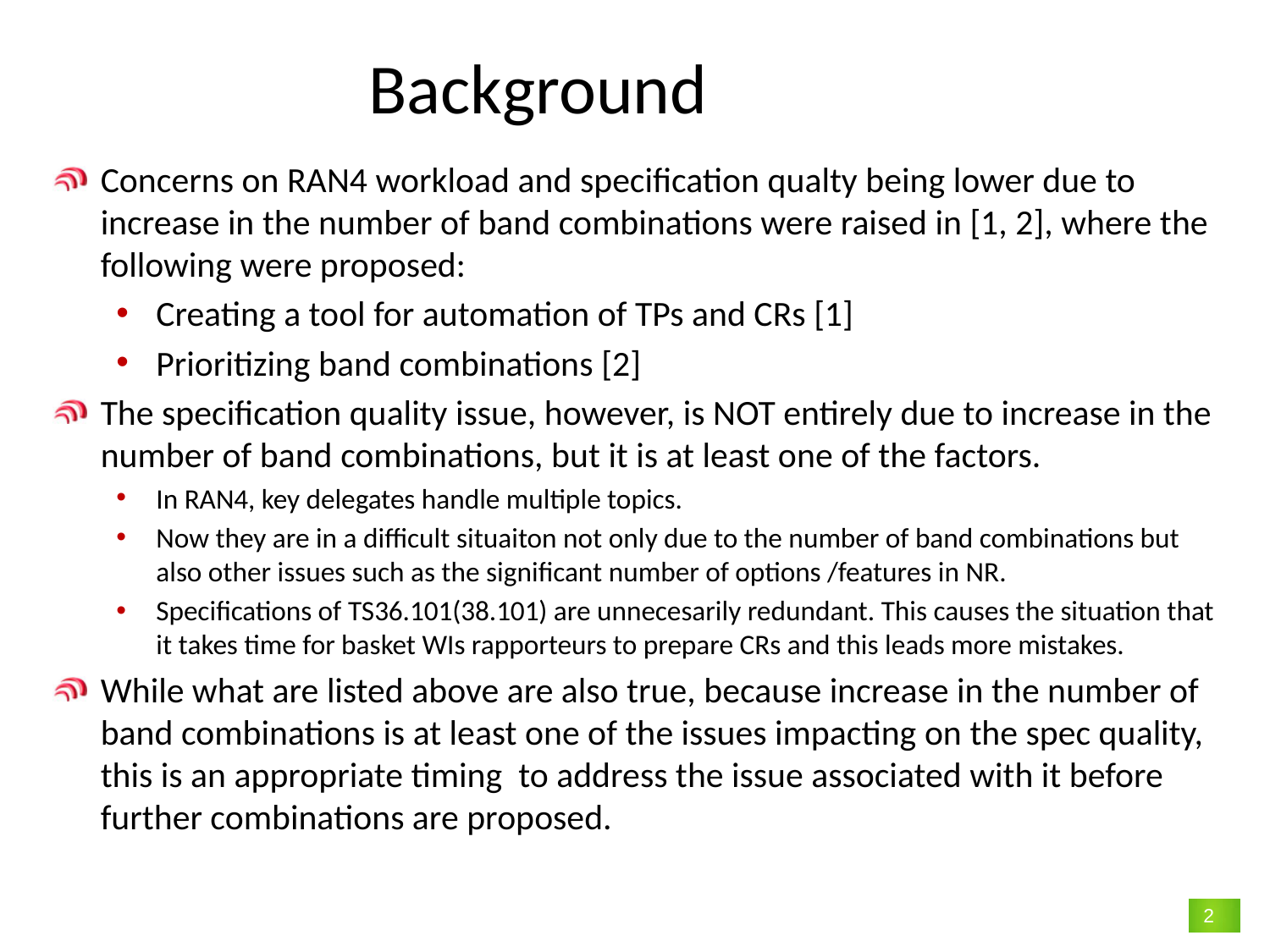

# Background
Concerns on RAN4 workload and specification qualty being lower due to increase in the number of band combinations were raised in [1, 2], where the following were proposed:
Creating a tool for automation of TPs and CRs [1]
Prioritizing band combinations [2]
The specification quality issue, however, is NOT entirely due to increase in the number of band combinations, but it is at least one of the factors.
In RAN4, key delegates handle multiple topics.
Now they are in a difficult situaiton not only due to the number of band combinations but also other issues such as the significant number of options /features in NR.
Specifications of TS36.101(38.101) are unnecesarily redundant. This causes the situation that it takes time for basket WIs rapporteurs to prepare CRs and this leads more mistakes.
While what are listed above are also true, because increase in the number of band combinations is at least one of the issues impacting on the spec quality, this is an appropriate timing  to address the issue associated with it before further combinations are proposed.